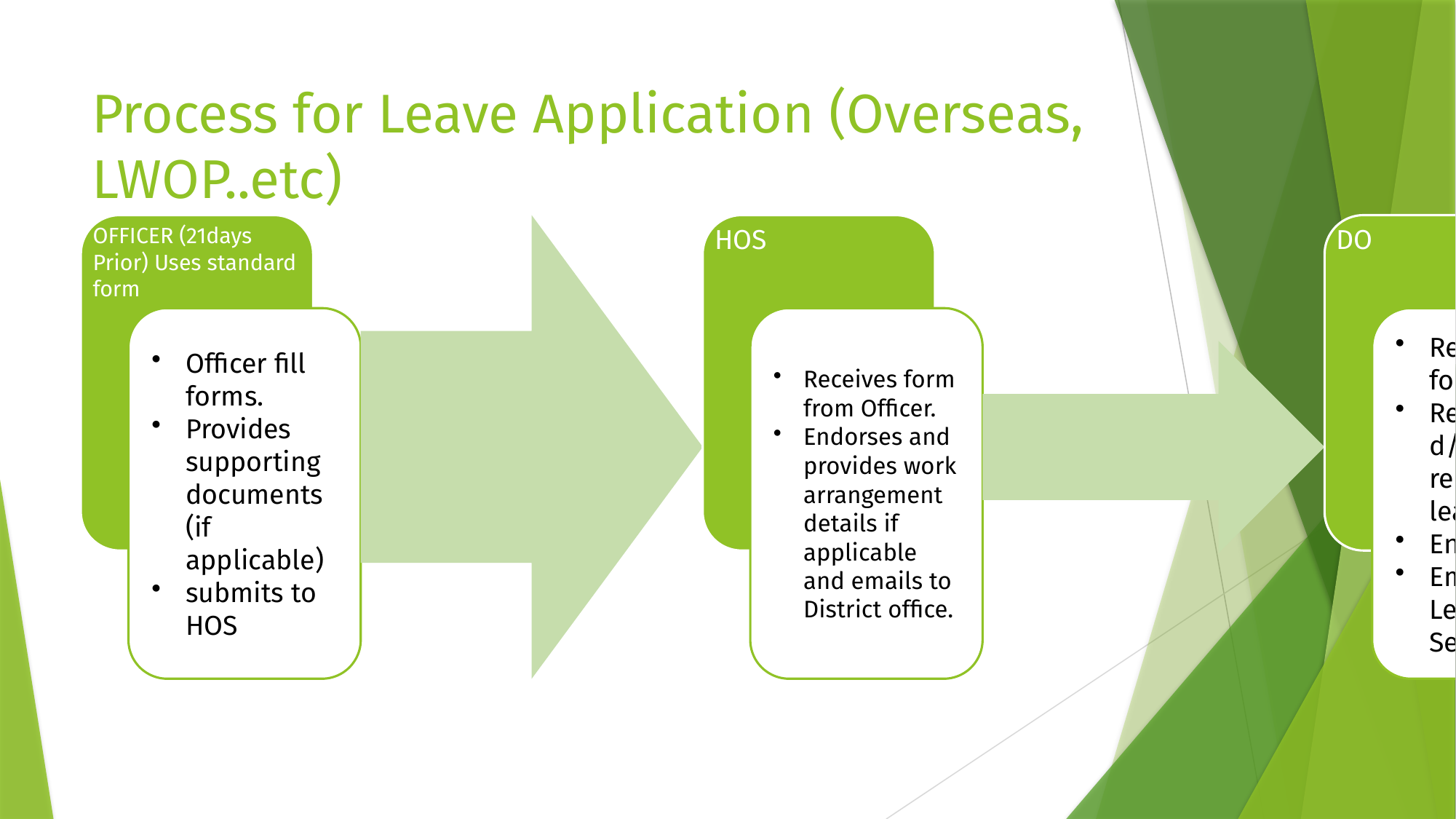

# Process for Leave Application (Overseas, LWOP..etc)
OFFICER (21days Prior) Uses standard form
Officer fill forms.
HOS
Receives form from Officer.
DO
Provides supporting documents (if applicable)
submits to HOS
Endorses and provides work arrangement details if applicable and emails to District office.